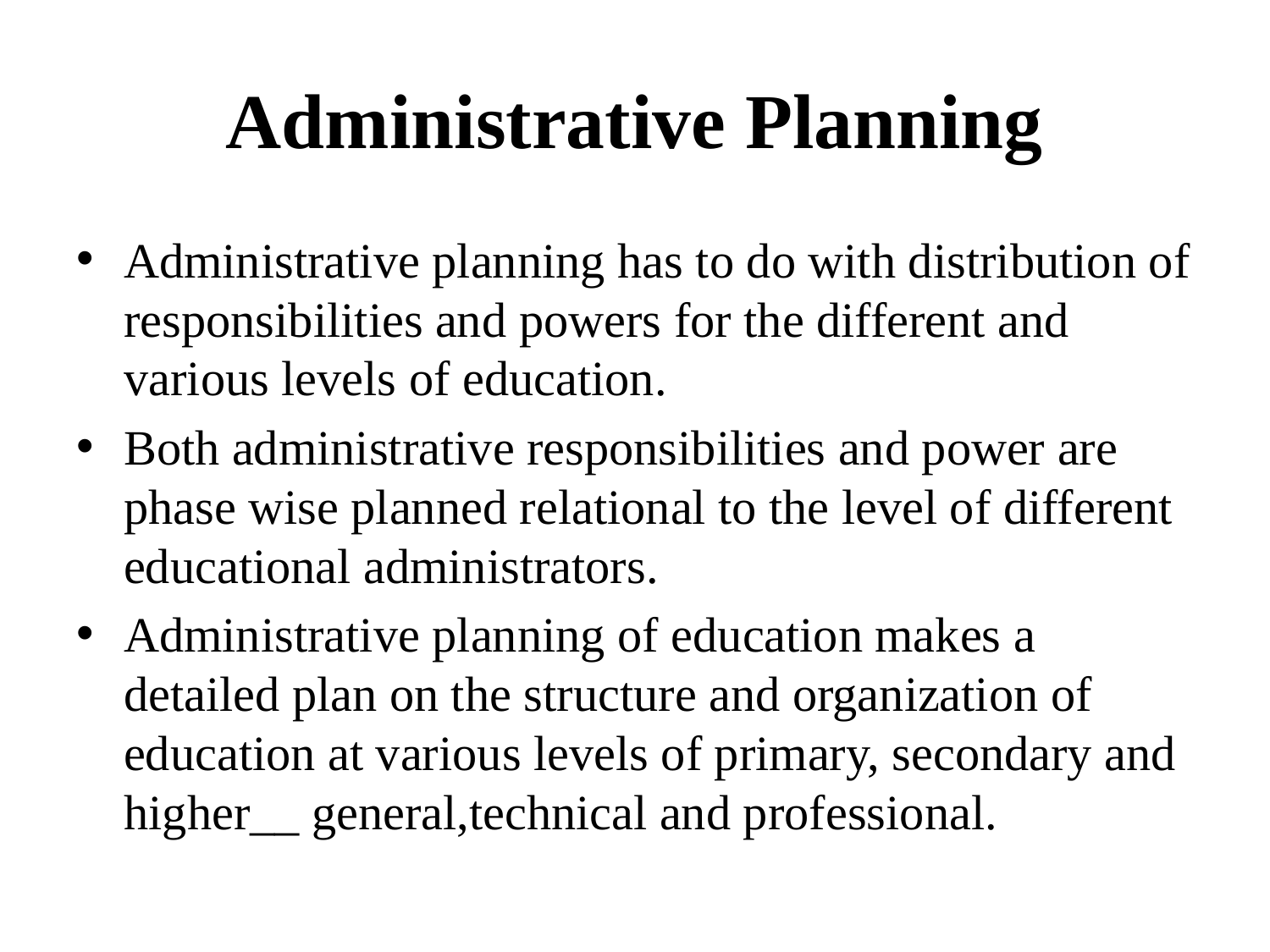

# Administrative Planning
Administrative planning has to do with distribution of responsibilities and powers for the different and various levels of education.
Both administrative responsibilities and power are phase wise planned relational to the level of different educational administrators.
Administrative planning of education makes a detailed plan on the structure and organization of education at various levels of primary, secondary and higher__ general,technical and professional.